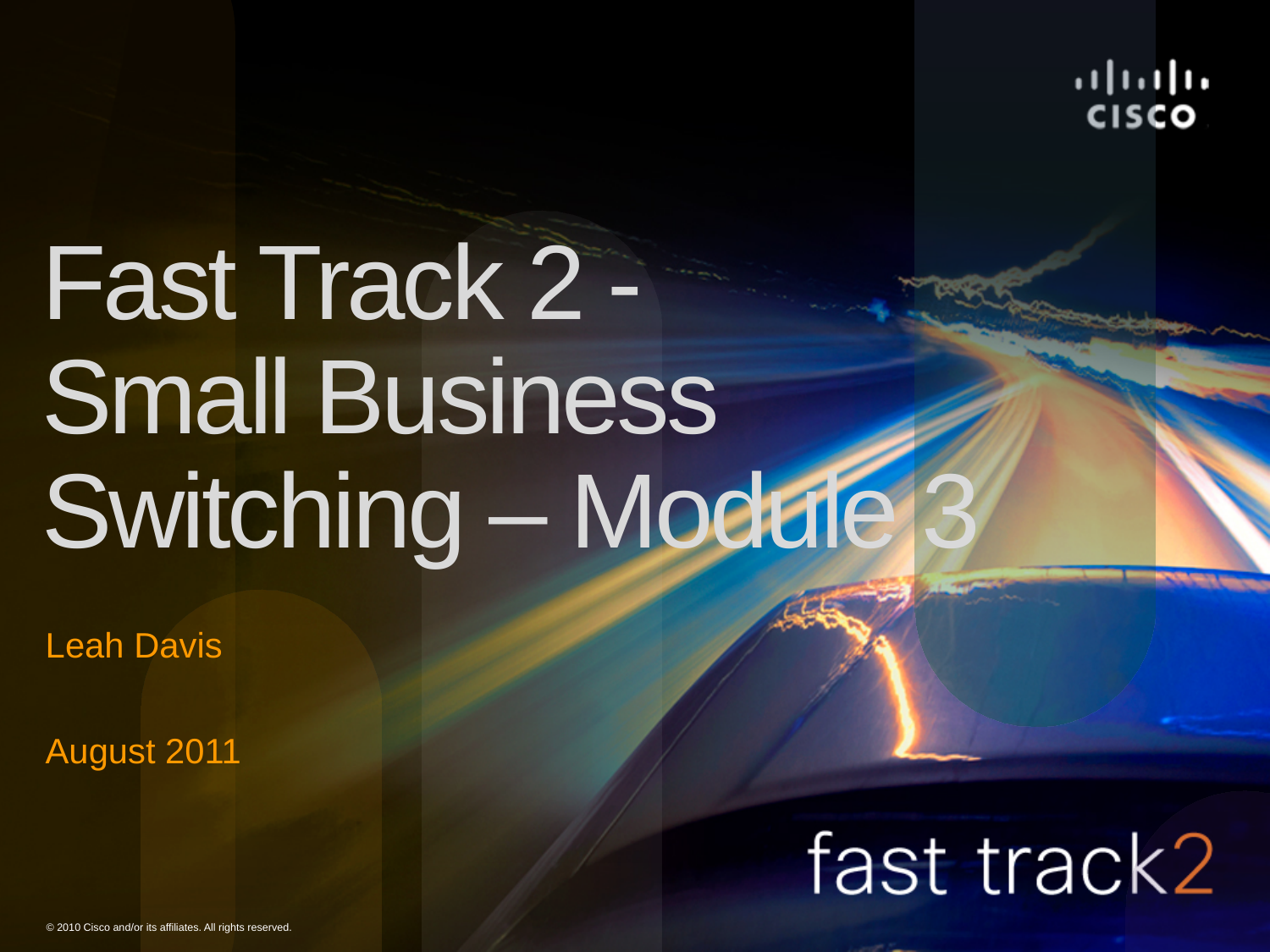

# Fast Track 2 -           Small Business Switching – Module 3
Leah Davis
August 2011